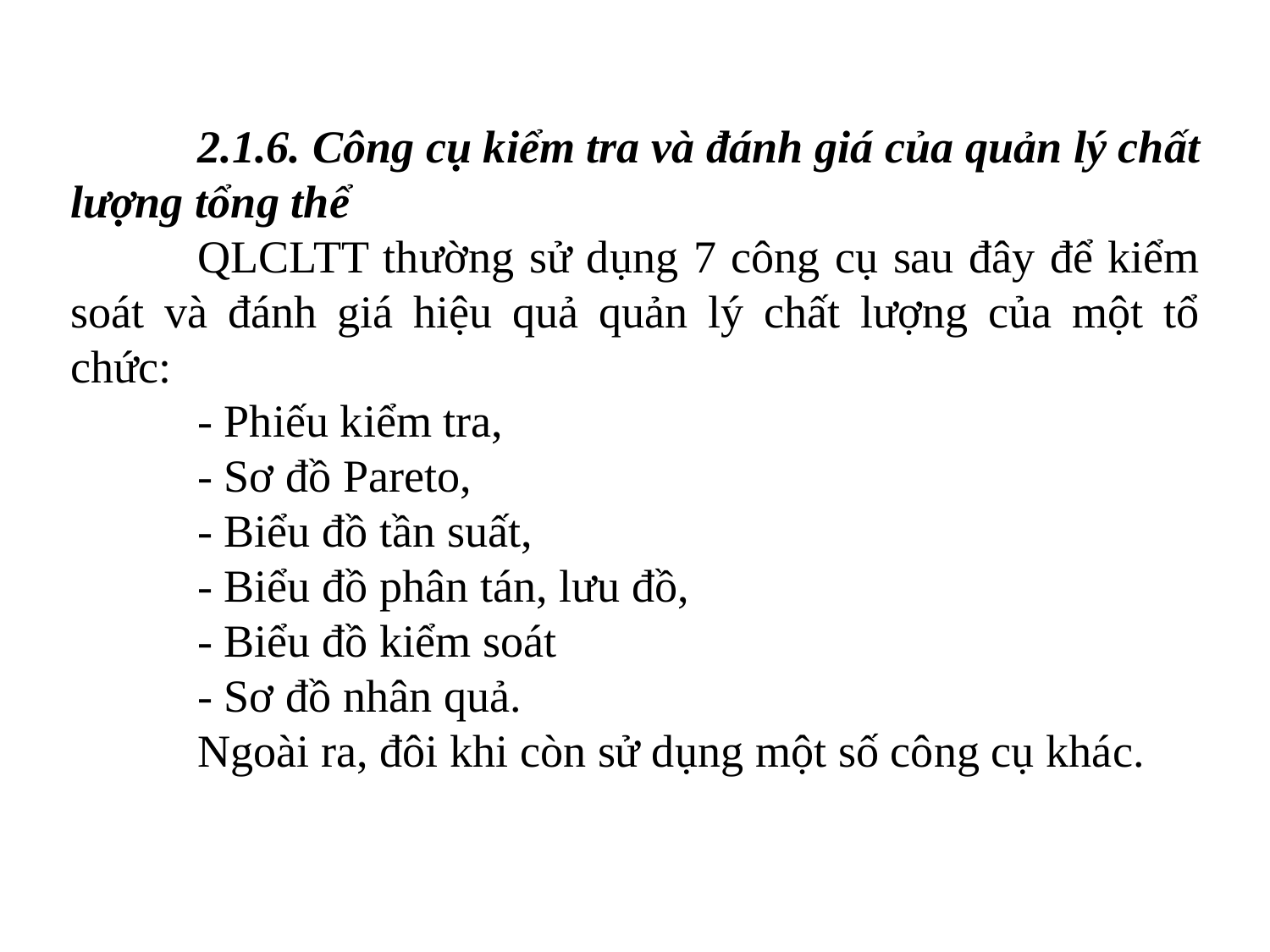

2.1.6. Công cụ kiểm tra và đánh giá của quản lý chất lượng tổng thể
	QLCLTT thường sử dụng 7 công cụ sau đây để kiểm soát và đánh giá hiệu quả quản lý chất lượng của một tổ chức:
	- Phiếu kiểm tra,
	- Sơ đồ Pareto,
	- Biểu đồ tần suất,
	- Biểu đồ phân tán, lưu đồ,
	- Biểu đồ kiểm soát
	- Sơ đồ nhân quả.
	Ngoài ra, đôi khi còn sử dụng một số công cụ khác.